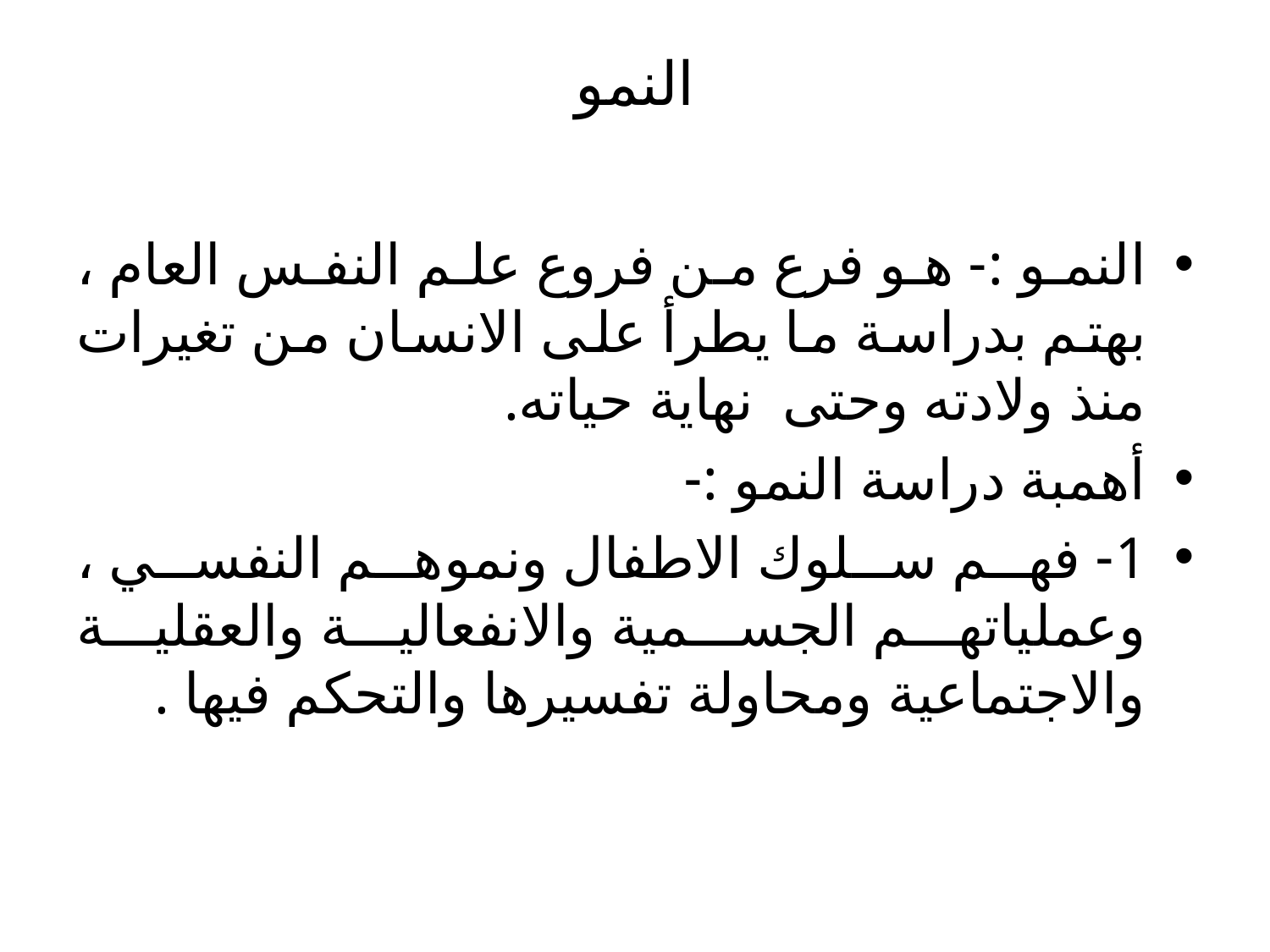

# النمو
النمو :- هو فرع من فروع علم النفس العام ، بهتم بدراسة ما يطرأ على الانسان من تغيرات منذ ولادته وحتى  نهاية حياته.
أهمبة دراسة النمو :-
1- فهم سلوك الاطفال ونموهم النفسي ، وعملياتهم الجسمية والانفعالية والعقلية والاجتماعية ومحاولة تفسيرها والتحكم فيها .